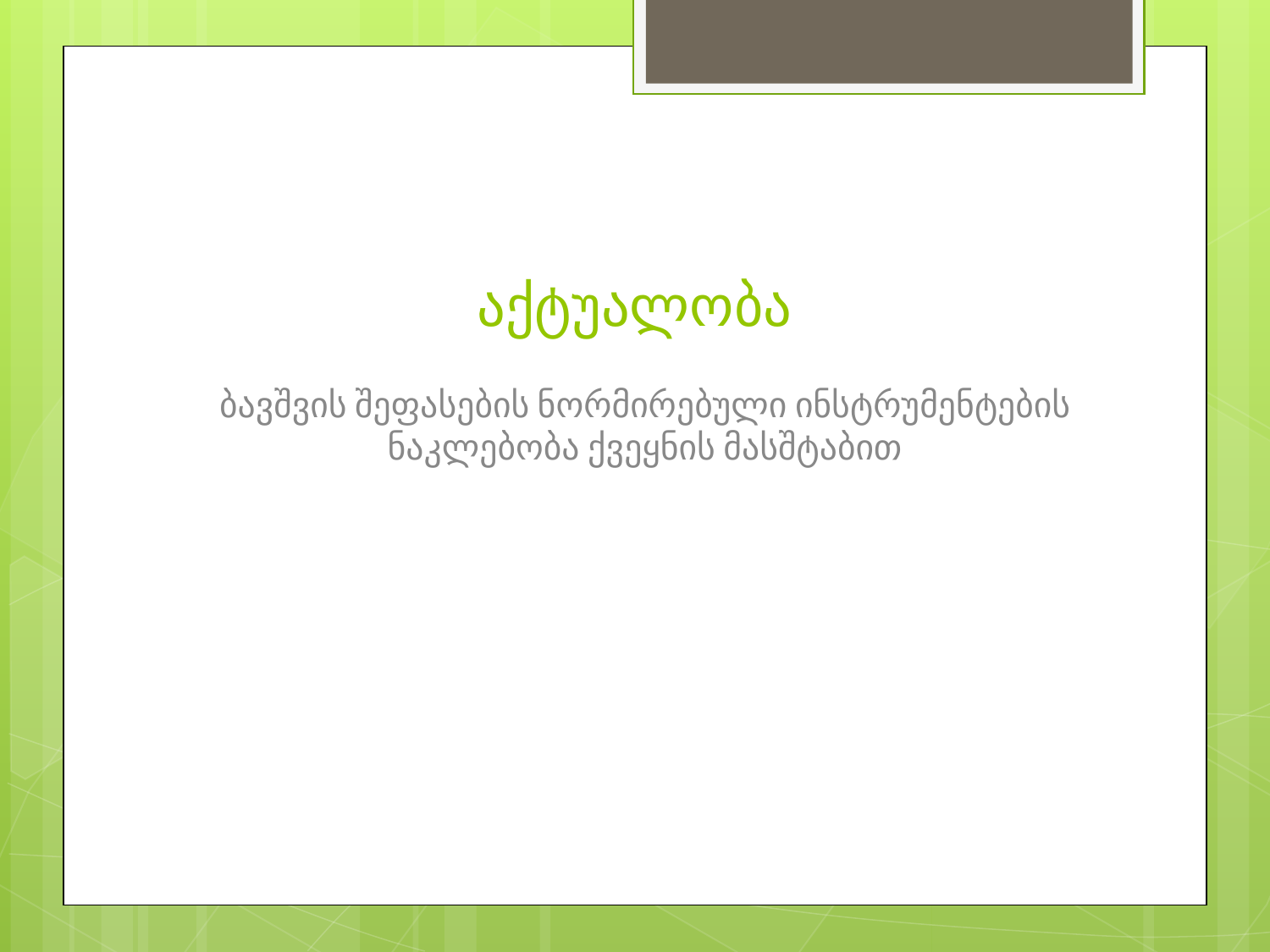

# აქტუალობა
ბავშვის შეფასების ნორმირებული ინსტრუმენტების ნაკლებობა ქვეყნის მასშტაბით